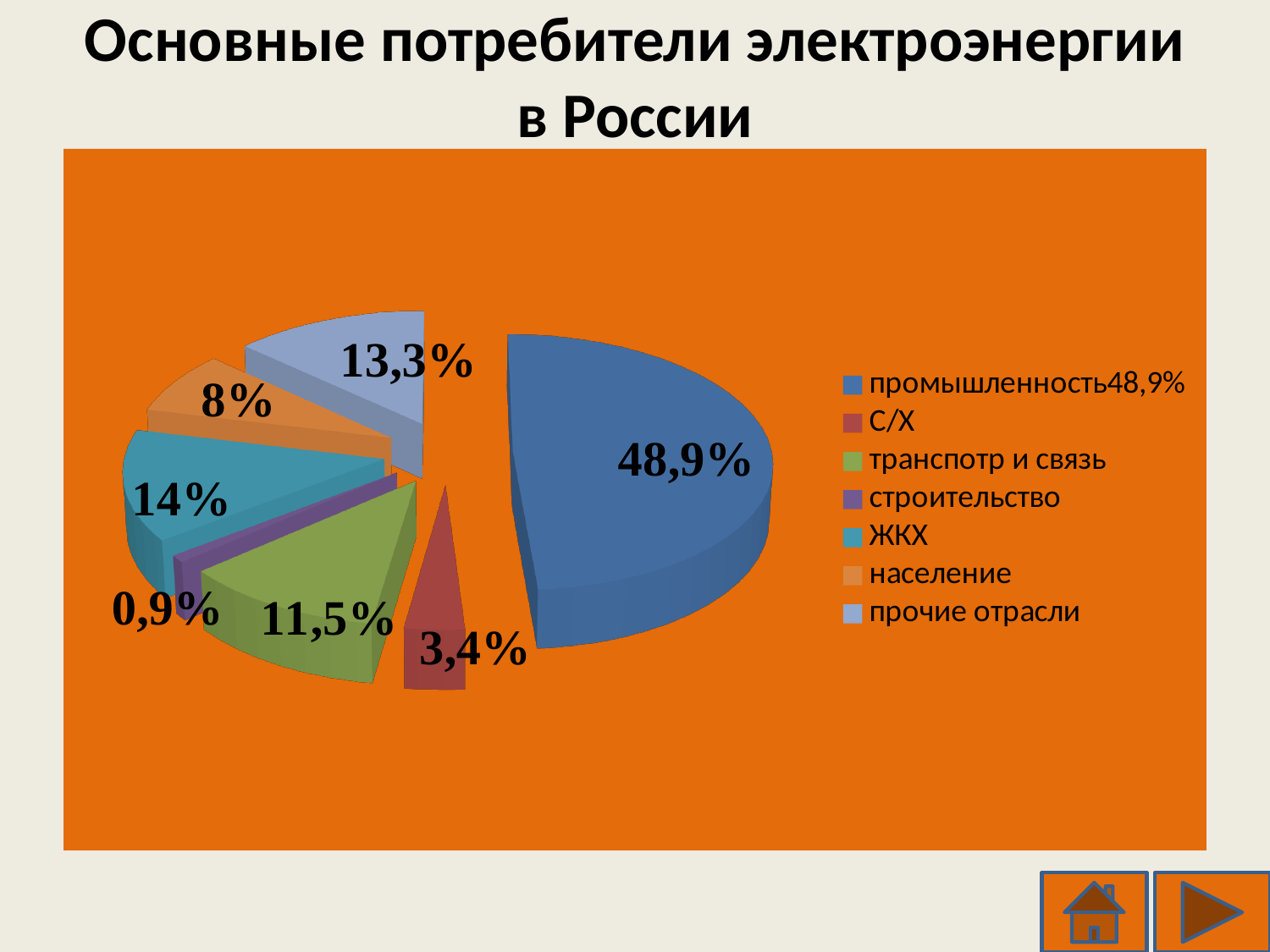

# Основные потребители электроэнергии в России

[unsupported chart]